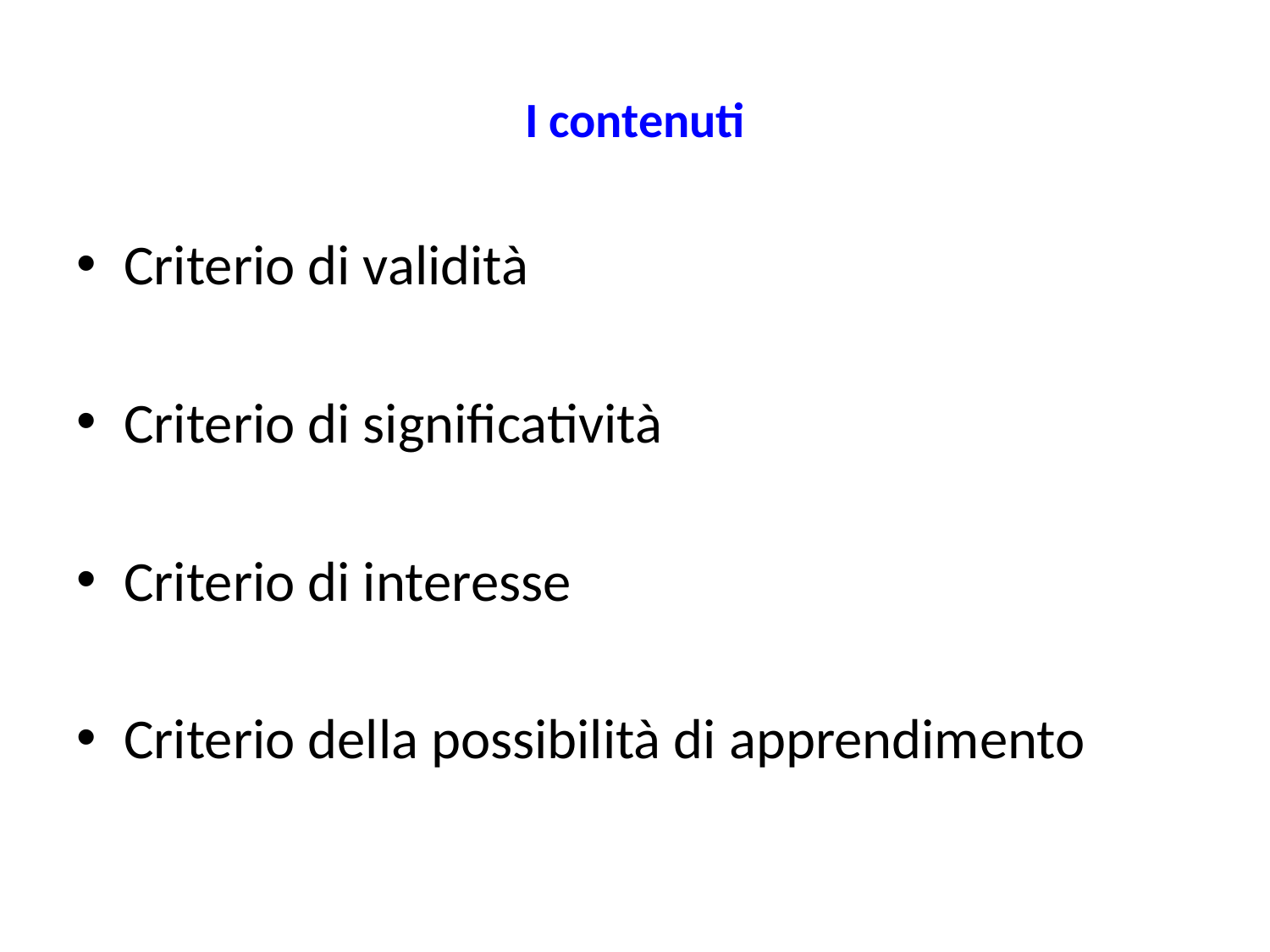

# I contenuti
Criterio di validità

Criterio di significatività

Criterio di interesse

Criterio della possibilità di apprendimento